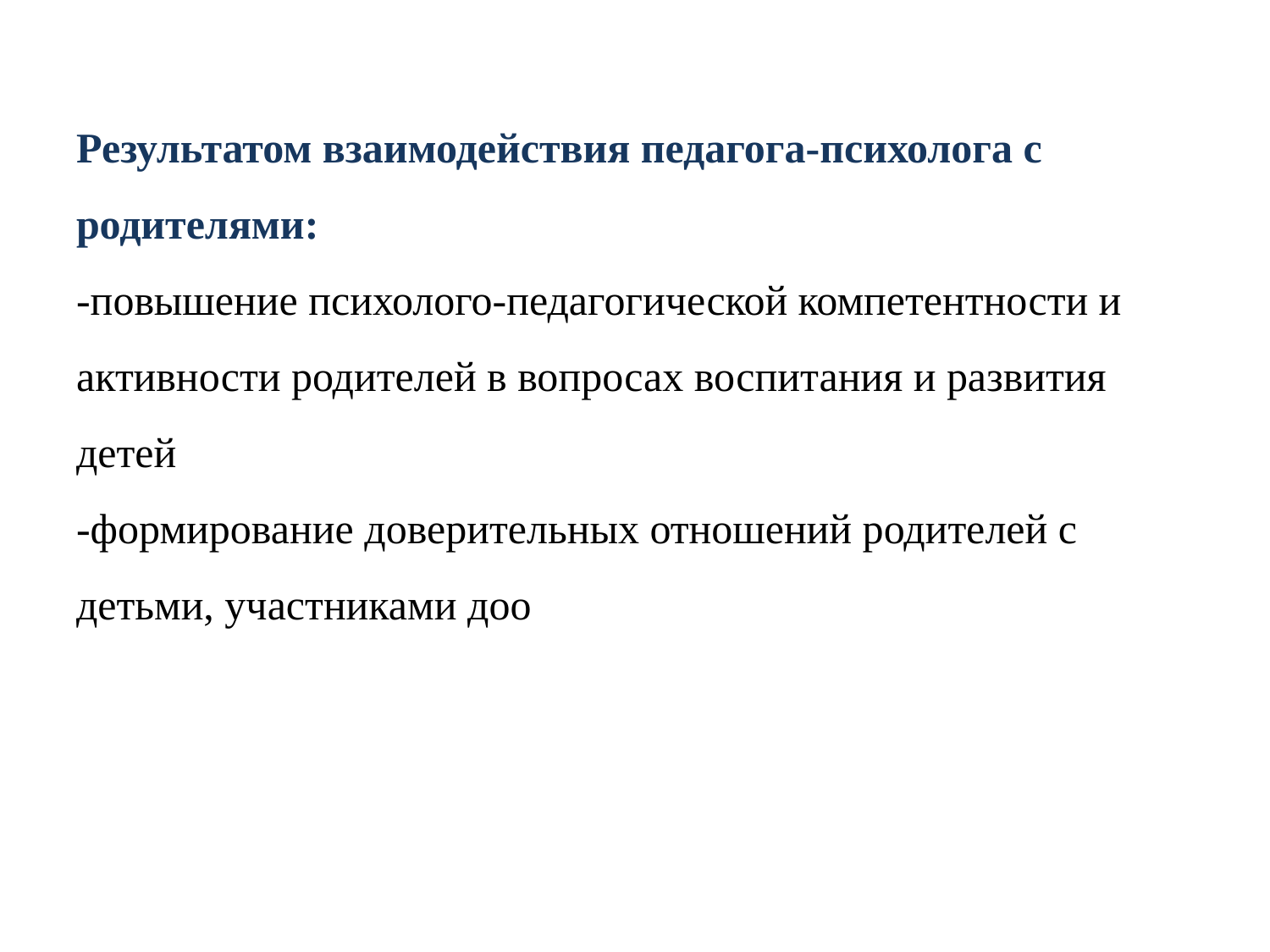

# Результатом взаимодействия педагога-психолога с родителями: -повышение психолого-педагогической компетентности и активности родителей в вопросах воспитания и развития детей -формирование доверительных отношений родителей с детьми, участниками доо